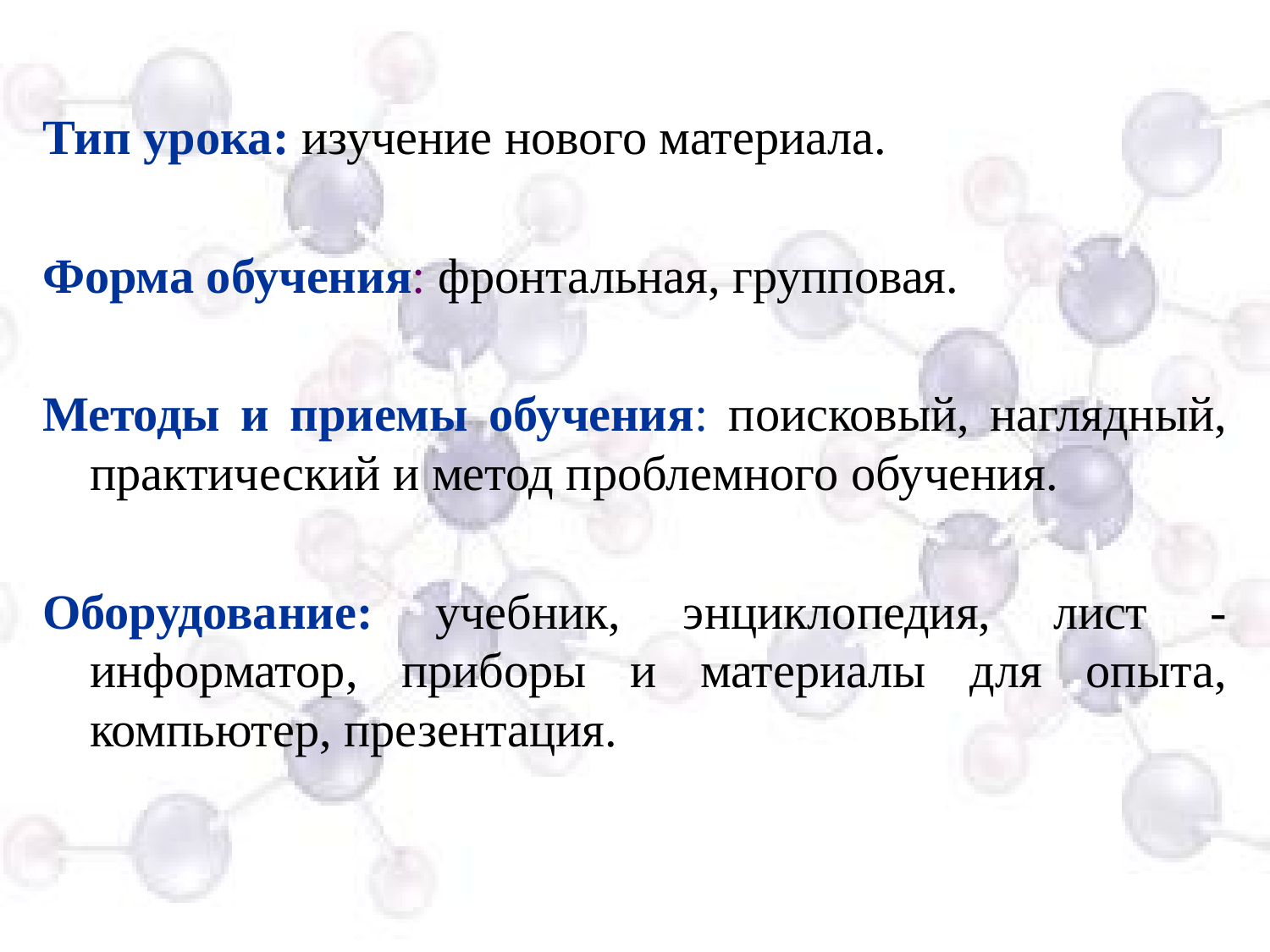

Тип урока: изучение нового материала.

Форма обучения: фронтальная, групповая.

Методы и приемы обучения: поисковый, наглядный, практический и метод проблемного обучения.

Оборудование: учебник, энциклопедия, лист - информатор, приборы и материалы для опыта, компьютер, презентация.